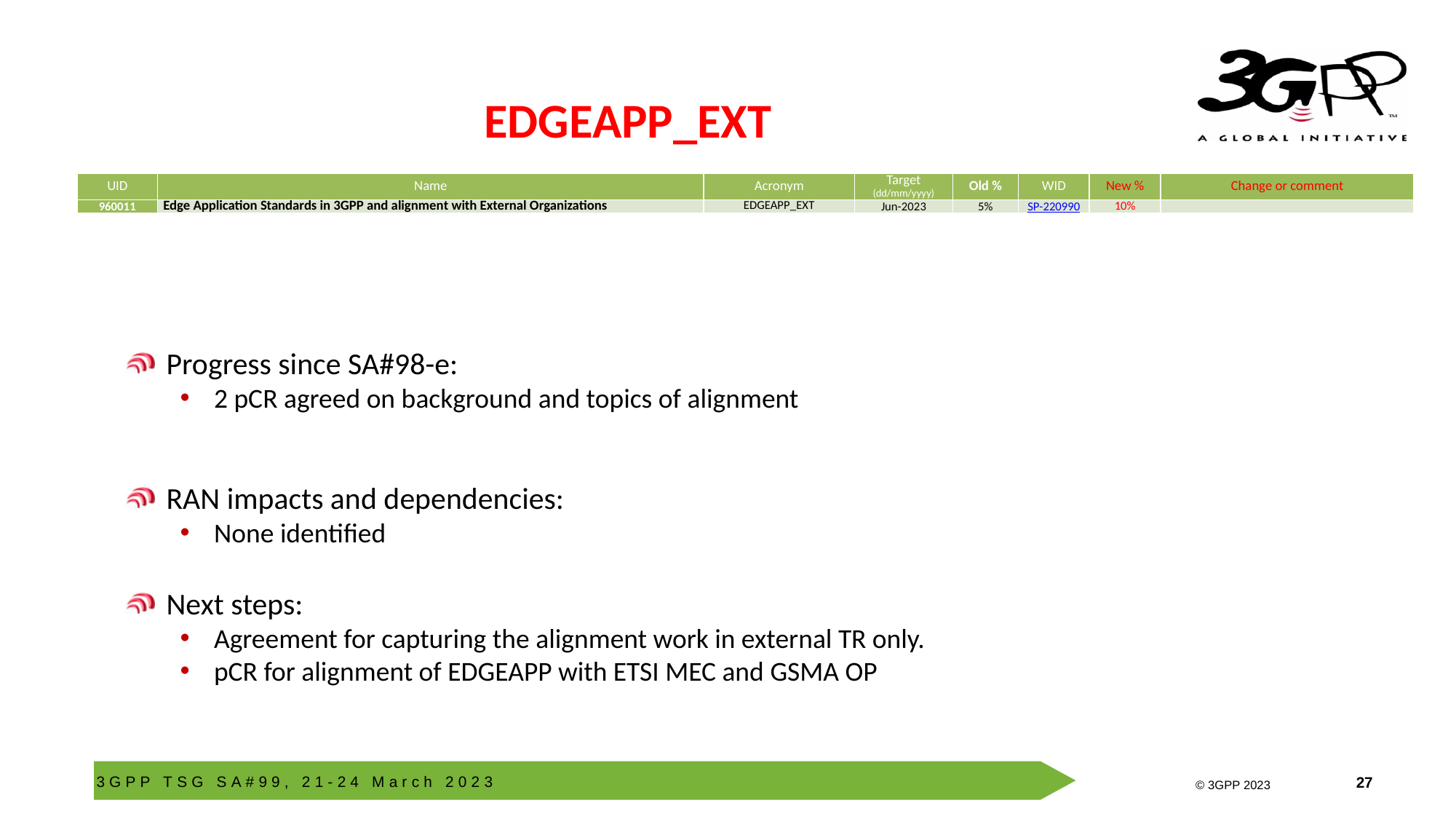

# EDGEAPP_EXT
| UID | Name | Acronym | Target (dd/mm/yyyy) | Old % | WID | New % | Change or comment |
| --- | --- | --- | --- | --- | --- | --- | --- |
| 960011 | Edge Application Standards in 3GPP and alignment with External Organizations | EDGEAPP\_EXT | Jun-2023 | 5% | SP-220990 | 10% |  |
Progress since SA#98-e:
2 pCR agreed on background and topics of alignment

RAN impacts and dependencies:
None identified

Next steps:
Agreement for capturing the alignment work in external TR only.
pCR for alignment of EDGEAPP with ETSI MEC and GSMA OP